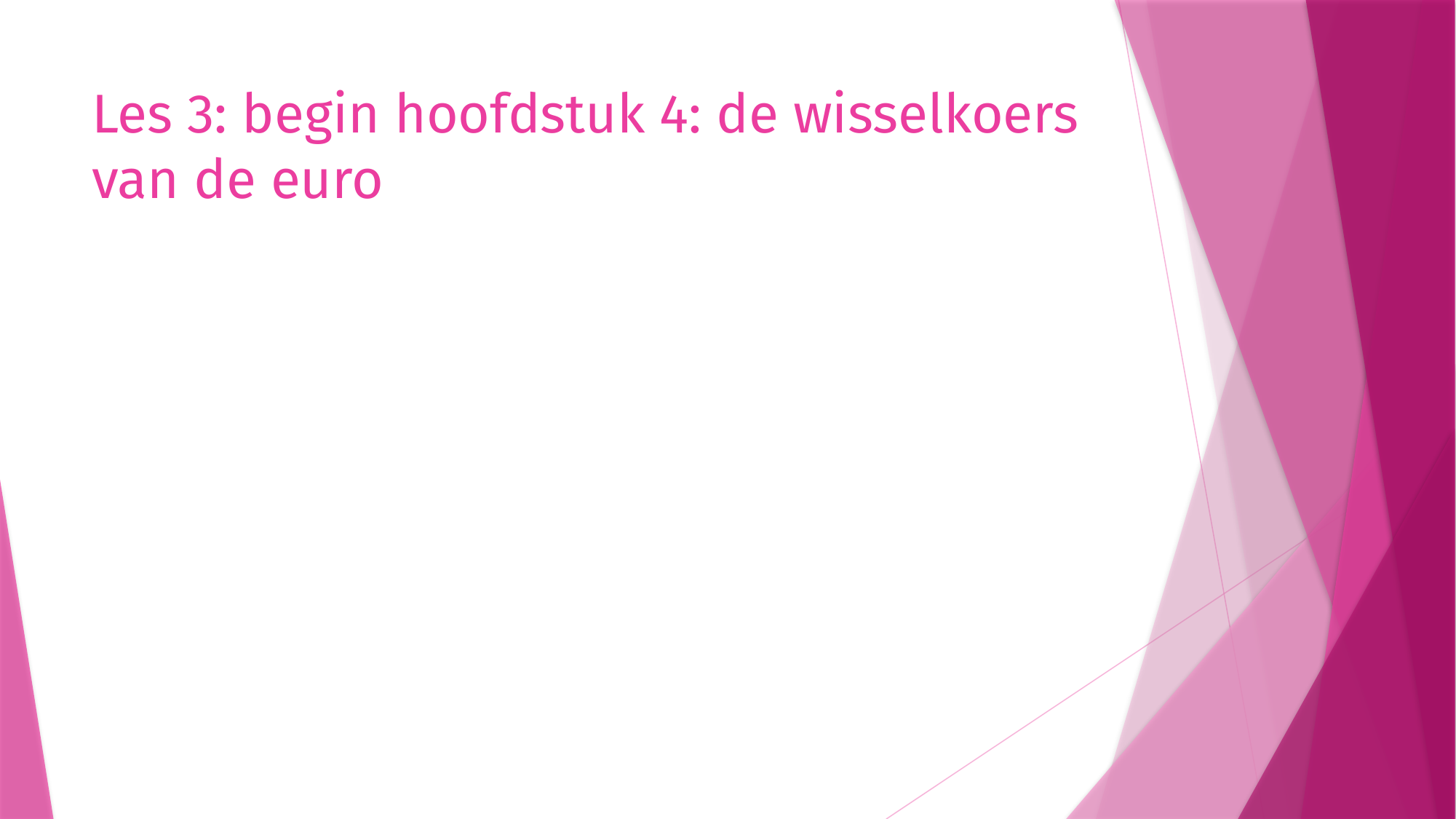

# Les 3: begin hoofdstuk 4: de wisselkoers van de euro